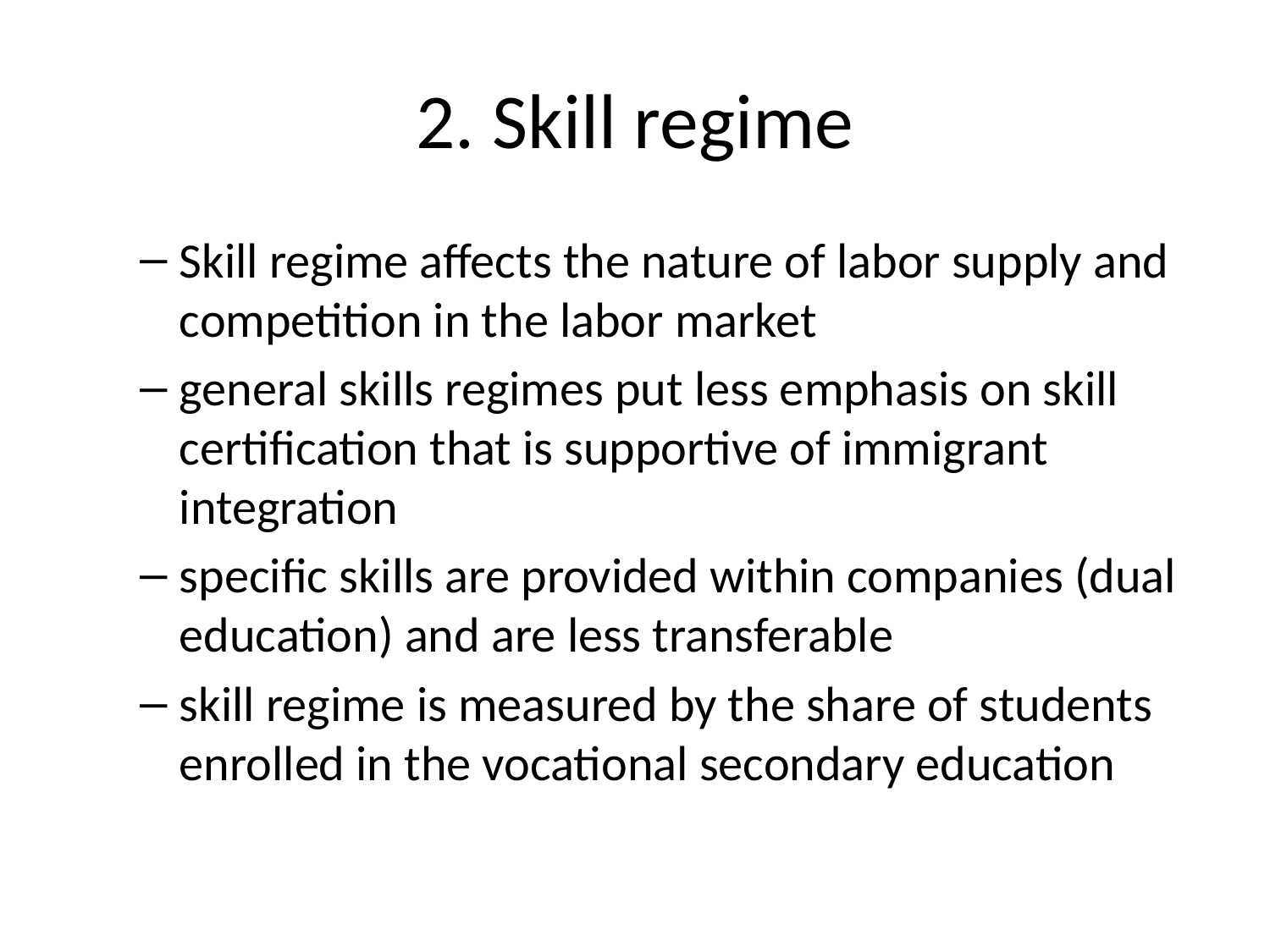

# 2. Skill regime
Skill regime affects the nature of labor supply and competition in the labor market
general skills regimes put less emphasis on skill certification that is supportive of immigrant integration
specific skills are provided within companies (dual education) and are less transferable
skill regime is measured by the share of students enrolled in the vocational secondary education